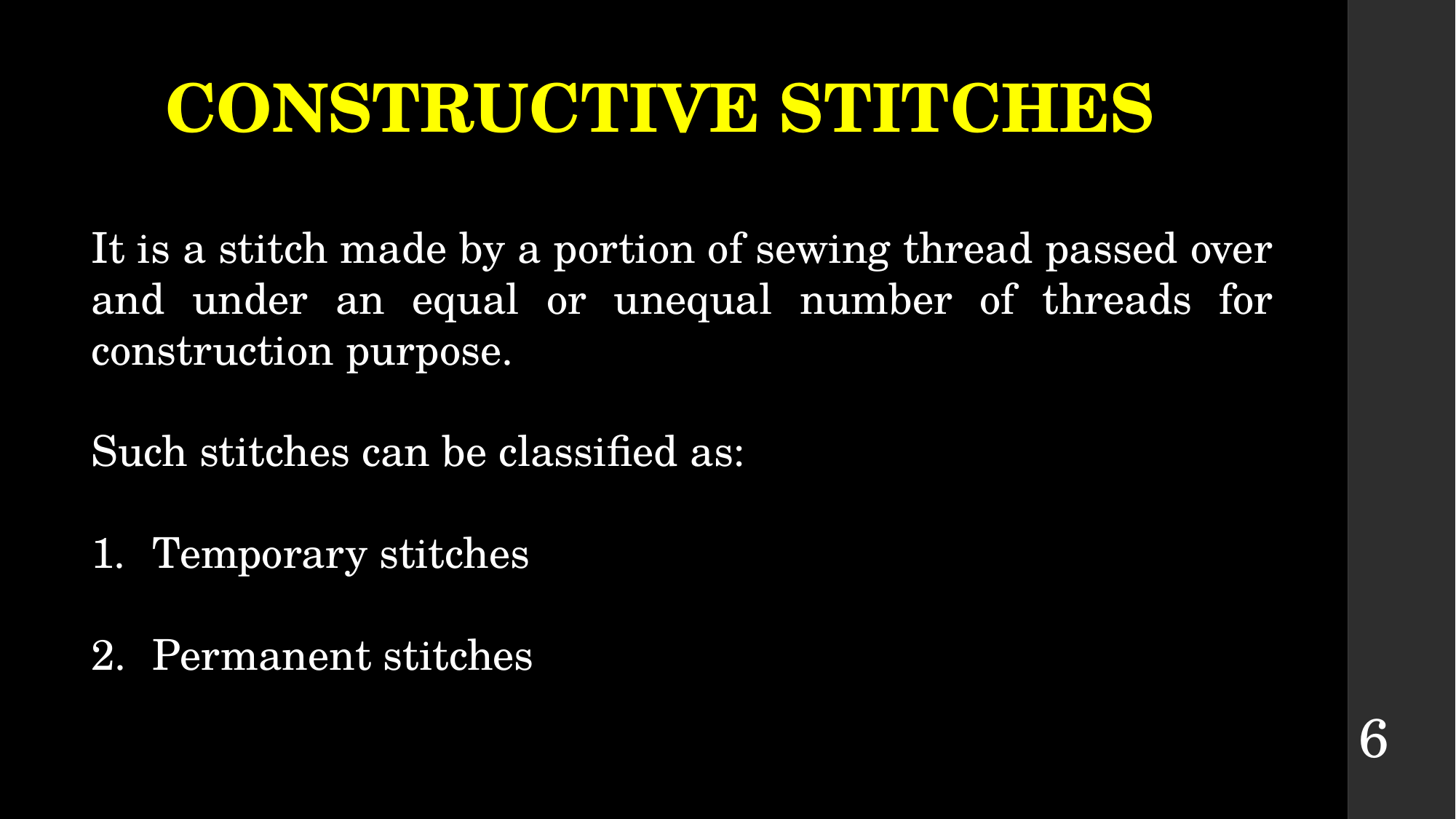

# CONSTRUCTIVE STITCHES
It is a stitch made by a portion of sewing thread passed over and under an equal or unequal number of threads for construction purpose.

Such stitches can be classified as:

Temporary stitches

Permanent stitches
6